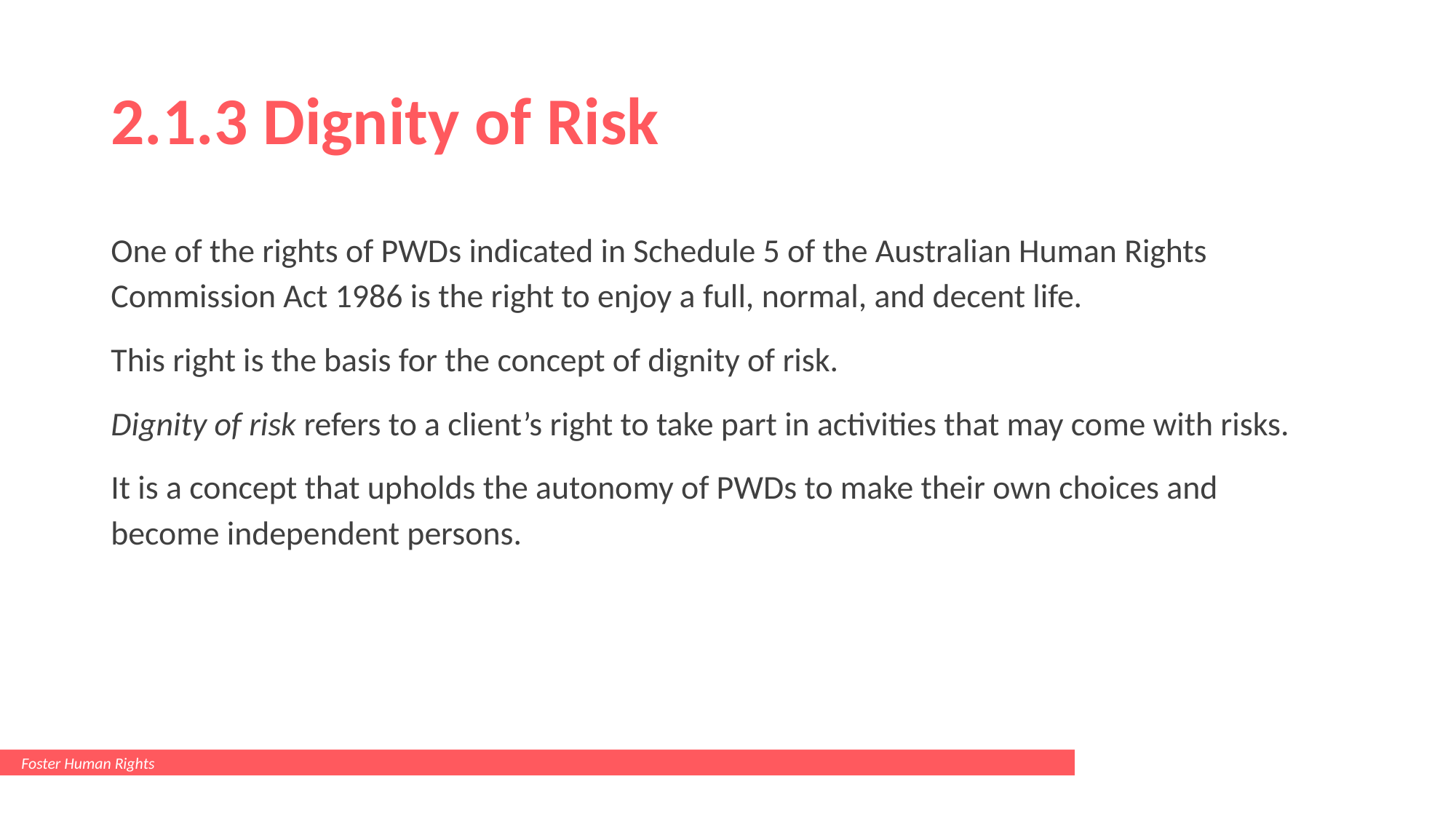

# 2.1.3 Dignity of Risk
One of the rights of PWDs indicated in Schedule 5 of the Australian Human Rights Commission Act 1986 is the right to enjoy a full, normal, and decent life.
This right is the basis for the concept of dignity of risk.
Dignity of risk refers to a client’s right to take part in activities that may come with risks.
It is a concept that upholds the autonomy of PWDs to make their own choices and become independent persons.
Foster Human Rights